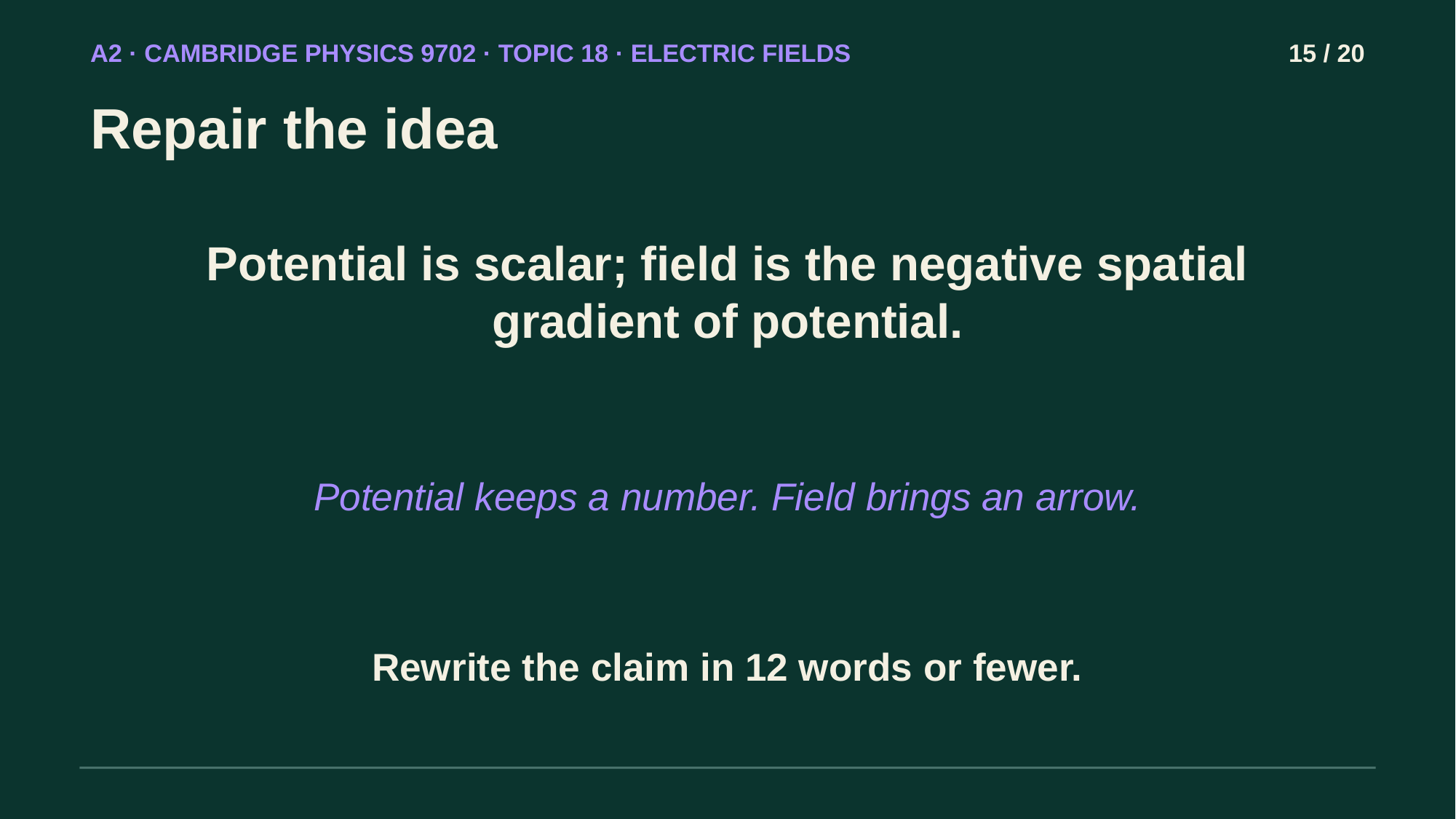

A2 · CAMBRIDGE PHYSICS 9702 · TOPIC 18 · ELECTRIC FIELDS
15 / 20
Repair the idea
Potential is scalar; field is the negative spatial gradient of potential.
Potential keeps a number. Field brings an arrow.
Rewrite the claim in 12 words or fewer.